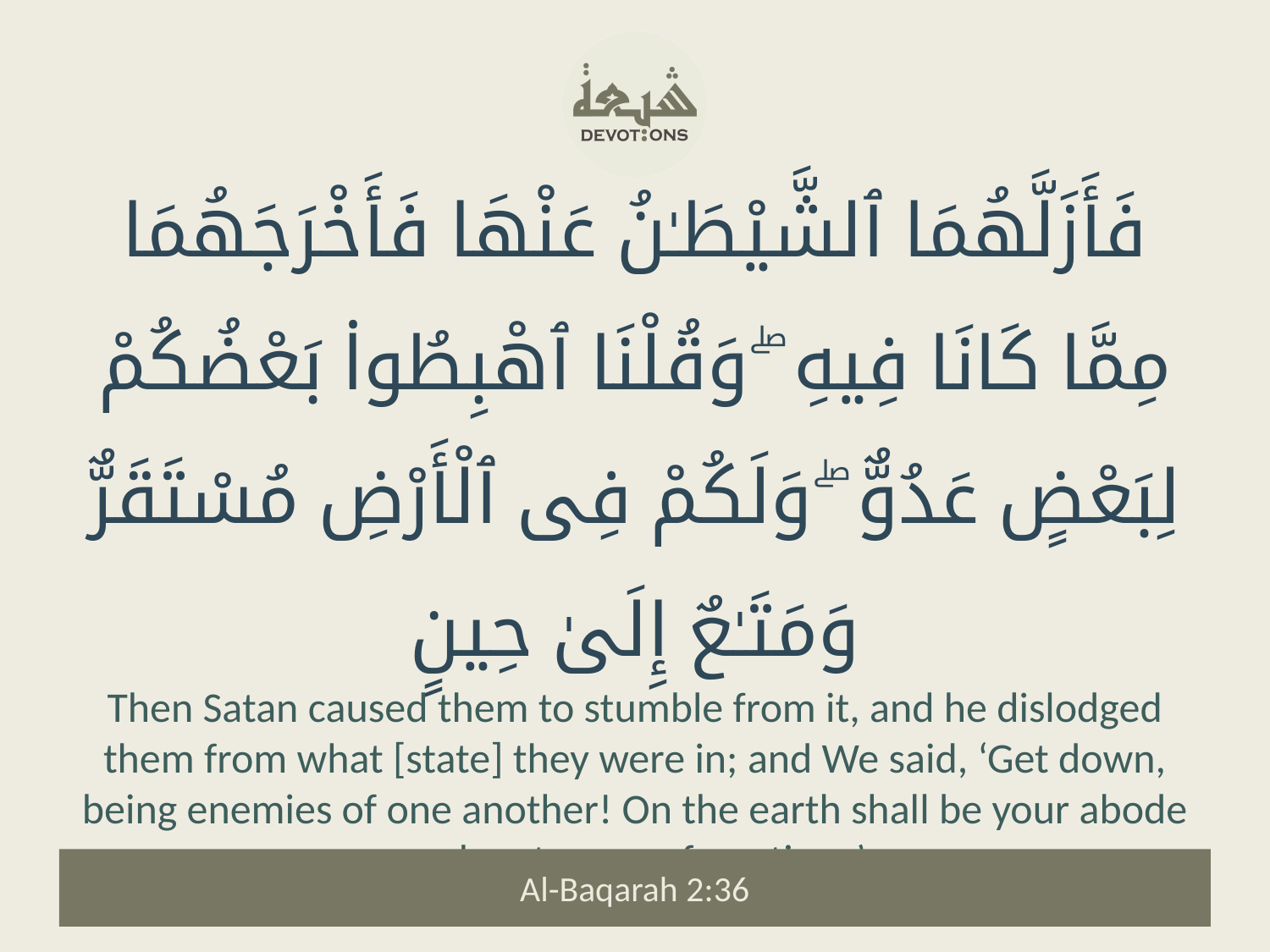

فَأَزَلَّهُمَا ٱلشَّيْطَـٰنُ عَنْهَا فَأَخْرَجَهُمَا مِمَّا كَانَا فِيهِ ۖ وَقُلْنَا ٱهْبِطُوا۟ بَعْضُكُمْ لِبَعْضٍ عَدُوٌّ ۖ وَلَكُمْ فِى ٱلْأَرْضِ مُسْتَقَرٌّ وَمَتَـٰعٌ إِلَىٰ حِينٍ
Then Satan caused them to stumble from it, and he dislodged them from what [state] they were in; and We said, ‘Get down, being enemies of one another! On the earth shall be your abode and sustenance for a time.’
Al-Baqarah 2:36